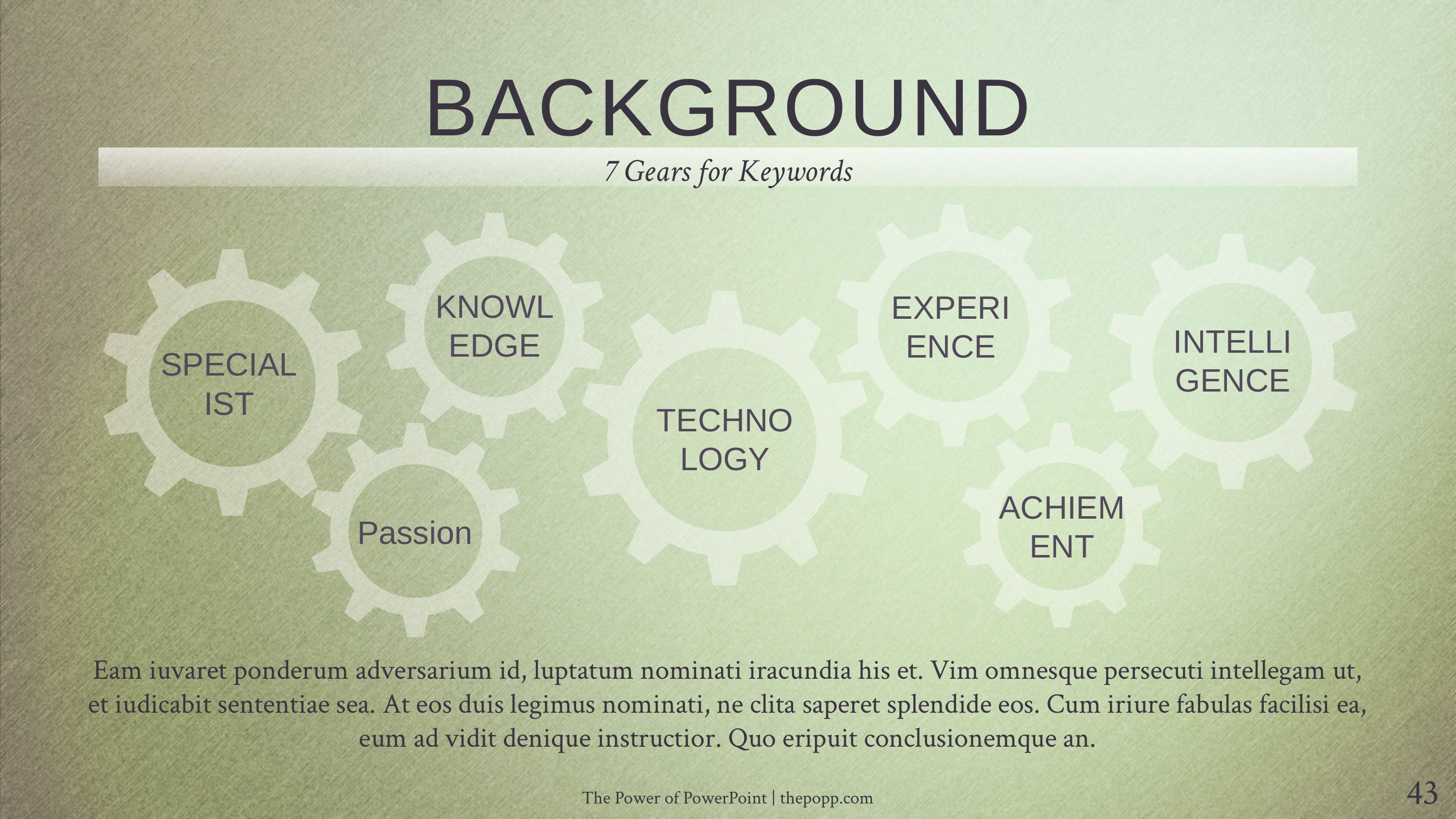

# BACKGROUND
7 Gears for Keywords
KNOWLEDGE
EXPERIENCE
INTELLIGENCE
SPECIALIST
TECHNOLOGY
ACHIEMENT
Passion
Eam iuvaret ponderum adversarium id, luptatum nominati iracundia his et. Vim omnesque persecuti intellegam ut, et iudicabit sententiae sea. At eos duis legimus nominati, ne clita saperet splendide eos. Cum iriure fabulas facilisi ea, eum ad vidit denique instructior. Quo eripuit conclusionemque an.
43
The Power of PowerPoint | thepopp.com